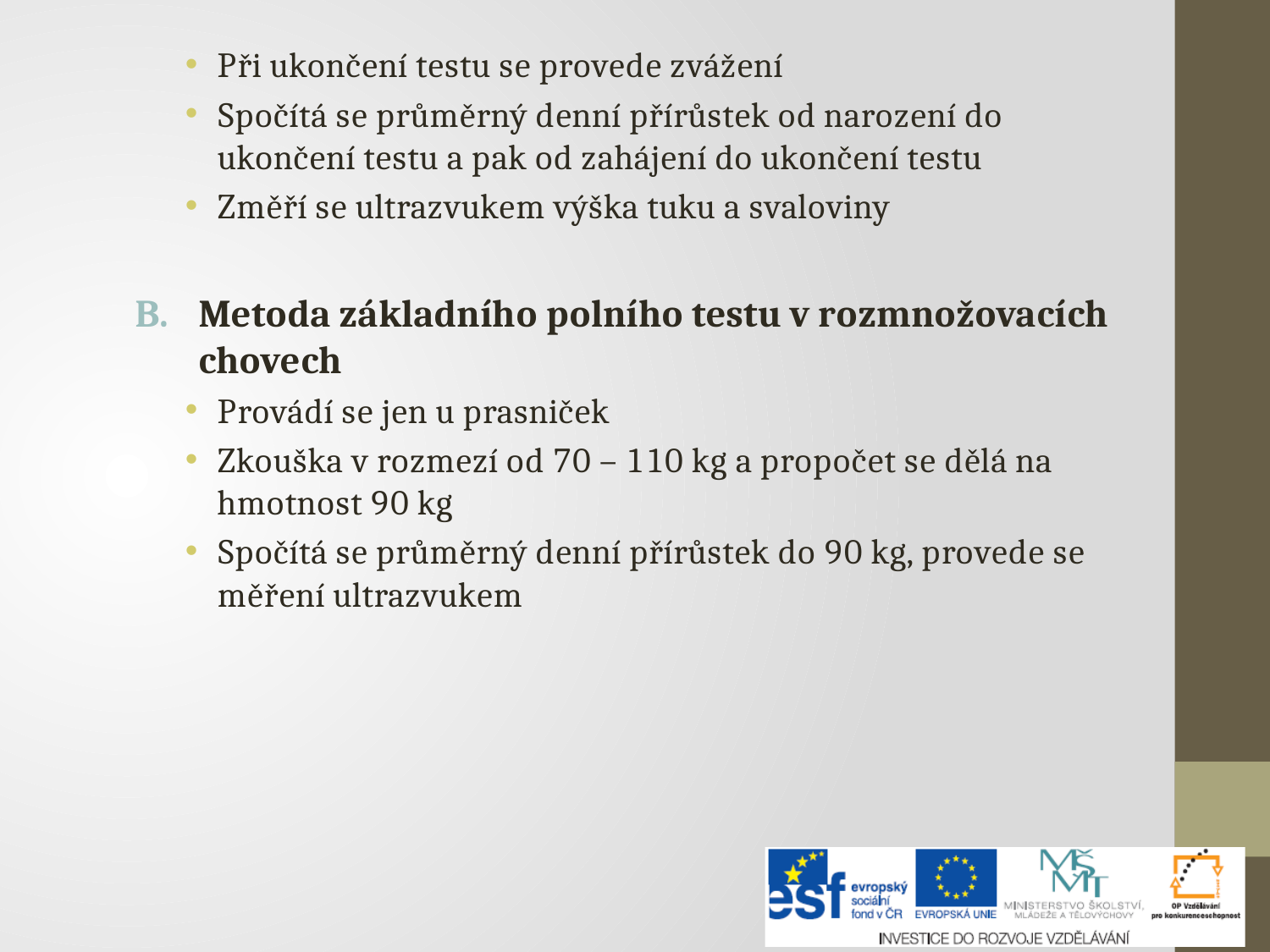

Při ukončení testu se provede zvážení
Spočítá se průměrný denní přírůstek od narození do ukončení testu a pak od zahájení do ukončení testu
Změří se ultrazvukem výška tuku a svaloviny

Metoda základního polního testu v rozmnožovacích chovech
Provádí se jen u prasniček
Zkouška v rozmezí od 70 – 110 kg a propočet se dělá na hmotnost 90 kg
Spočítá se průměrný denní přírůstek do 90 kg, provede se měření ultrazvukem